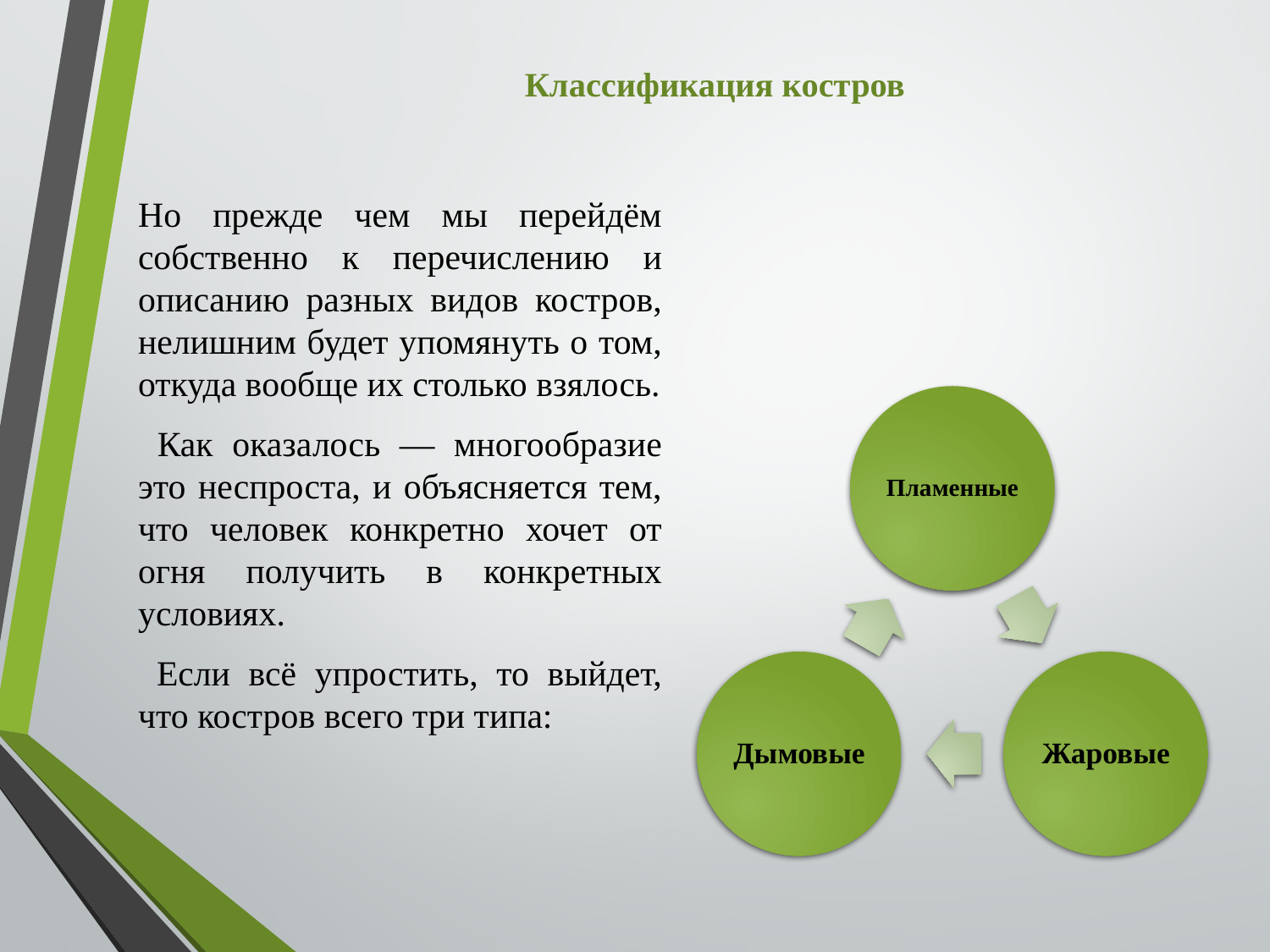

# Классификация костров
Но прежде чем мы перейдём собственно к перечислению и описанию разных видов костров, нелишним будет упомянуть о том, откуда вообще их столько взялось.
 Как оказалось — многообразие это неспроста, и объясняется тем, что человек конкретно хочет от огня получить в конкретных условиях.
 Если всё упростить, то выйдет, что костров всего три типа:
Пламенные

Жаровые

Дымовые